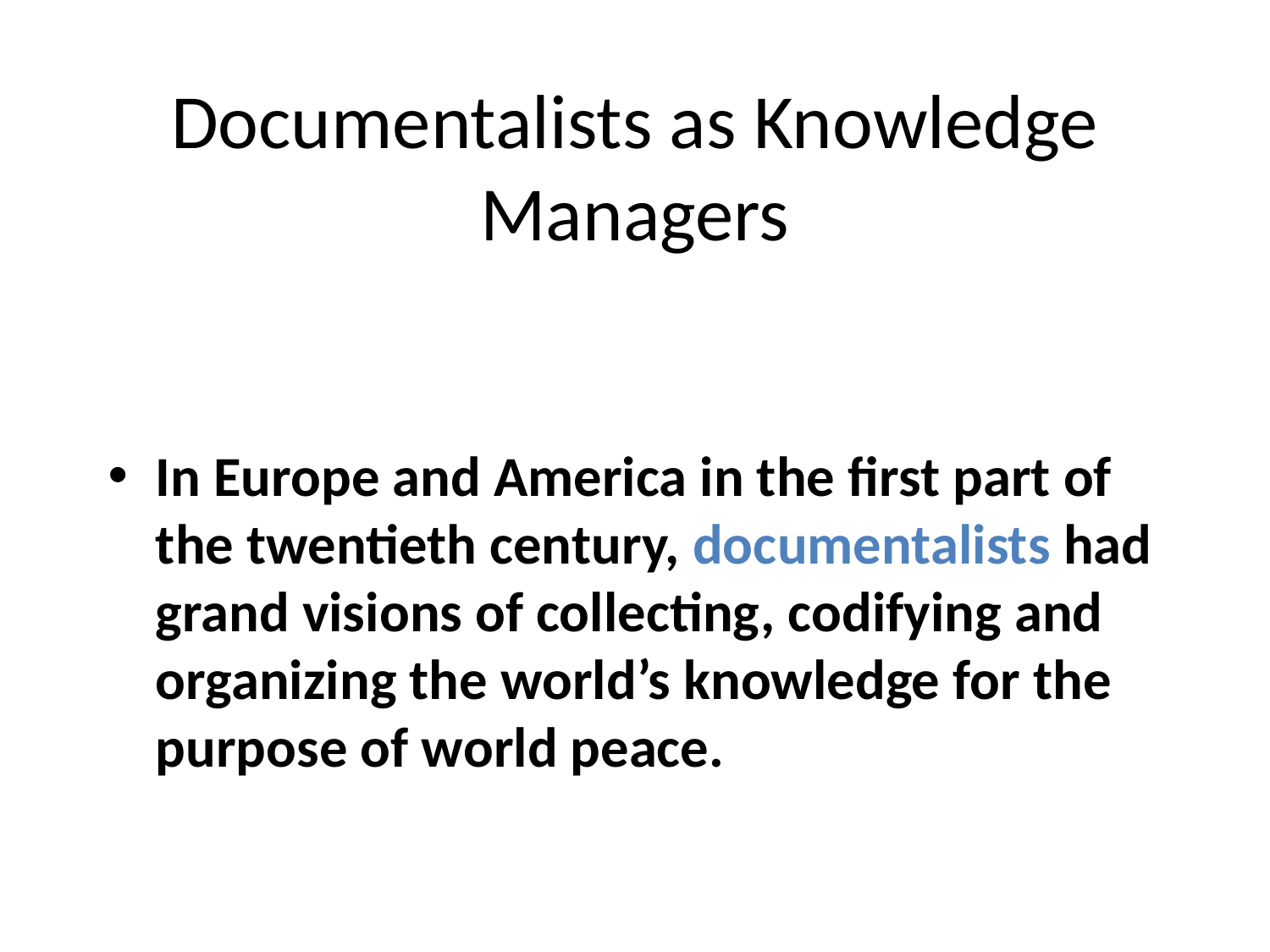

# Documentalists as Knowledge Managers
In Europe and America in the first part of the twentieth century, documentalists had grand visions of collecting, codifying and organizing the world’s knowledge for the purpose of world peace.